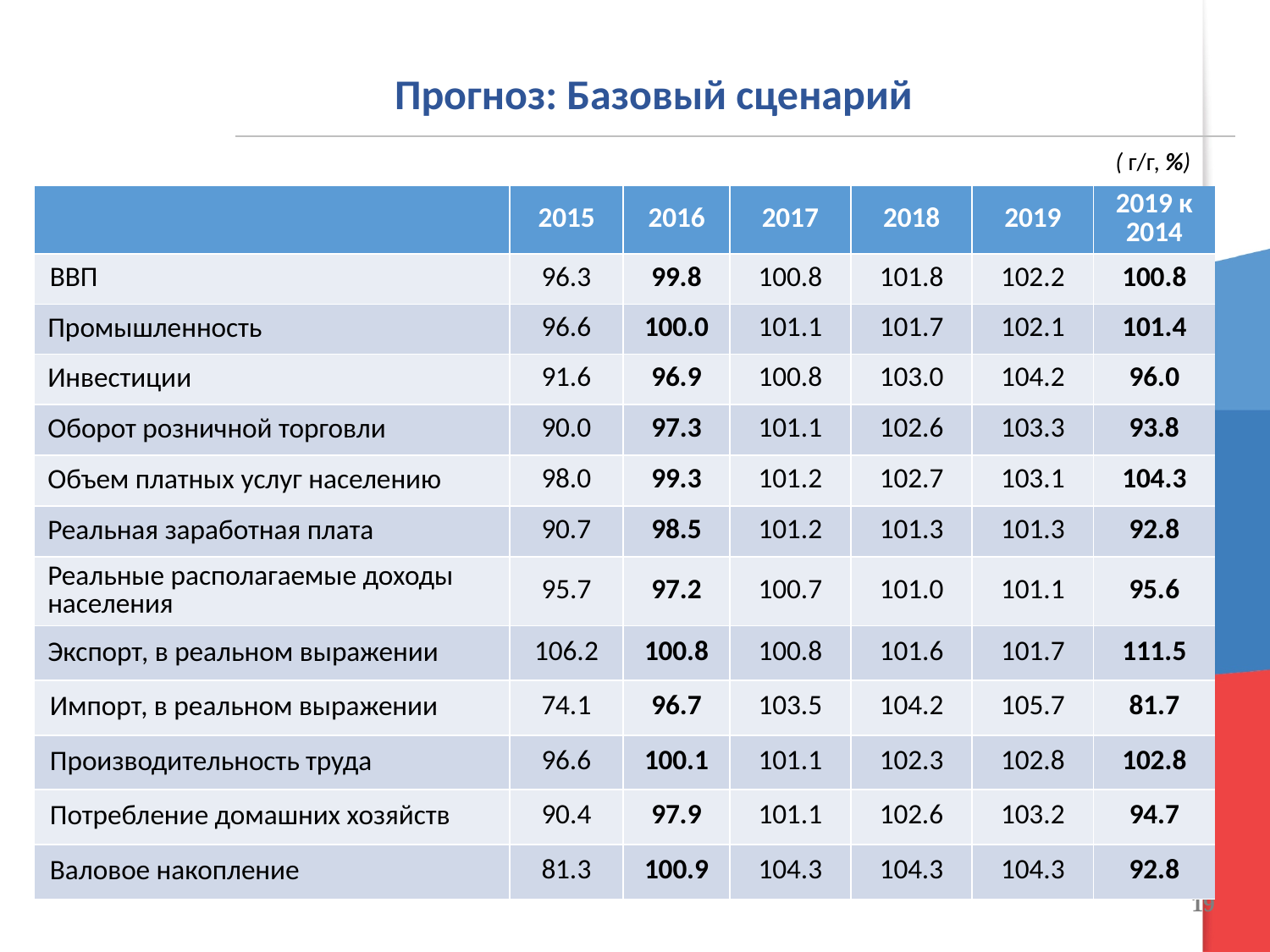

Прогноз: Базовый сценарий
( г/г, %)
|  | 2015 | 2016 | 2017 | 2018 | 2019 | 2019 к 2014 |
| --- | --- | --- | --- | --- | --- | --- |
| ВВП | 96.3 | 99.8 | 100.8 | 101.8 | 102.2 | 100.8 |
| Промышленность | 96.6 | 100.0 | 101.1 | 101.7 | 102.1 | 101.4 |
| Инвестиции | 91.6 | 96.9 | 100.8 | 103.0 | 104.2 | 96.0 |
| Оборот розничной торговли | 90.0 | 97.3 | 101.1 | 102.6 | 103.3 | 93.8 |
| Объем платных услуг населению | 98.0 | 99.3 | 101.2 | 102.7 | 103.1 | 104.3 |
| Реальная заработная плата | 90.7 | 98.5 | 101.2 | 101.3 | 101.3 | 92.8 |
| Реальные располагаемые доходы населения | 95.7 | 97.2 | 100.7 | 101.0 | 101.1 | 95.6 |
| Экспорт, в реальном выражении | 106.2 | 100.8 | 100.8 | 101.6 | 101.7 | 111.5 |
| Импорт, в реальном выражении | 74.1 | 96.7 | 103.5 | 104.2 | 105.7 | 81.7 |
| Производительность труда | 96.6 | 100.1 | 101.1 | 102.3 | 102.8 | 102.8 |
| Потребление домашних хозяйств | 90.4 | 97.9 | 101.1 | 102.6 | 103.2 | 94.7 |
| Валовое накопление | 81.3 | 100.9 | 104.3 | 104.3 | 104.3 | 92.8 |